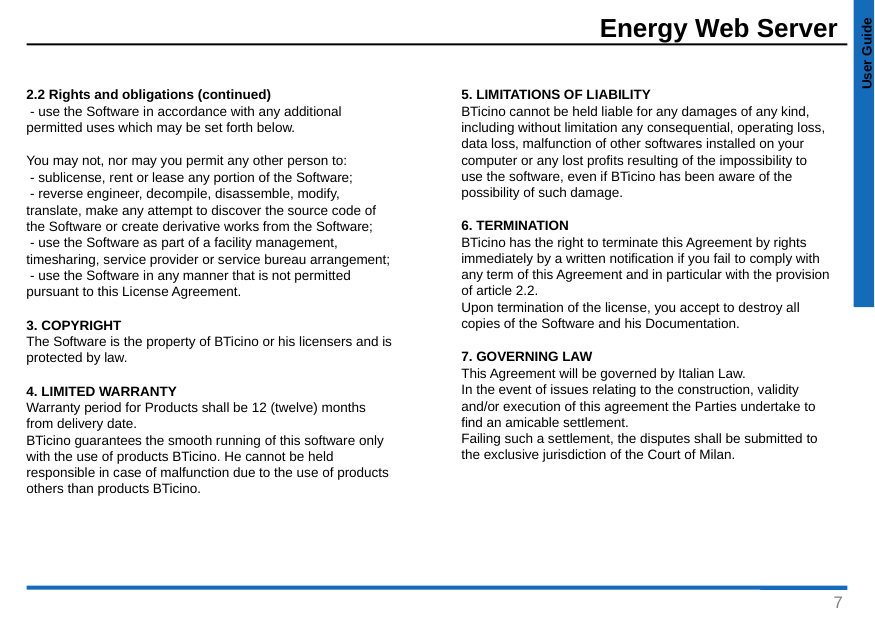

2.2 Rights and obligations (continued)
 - use the Software in accordance with any additional permitted uses which may be set forth below.

You may not, nor may you permit any other person to:
 - sublicense, rent or lease any portion of the Software;
 - reverse engineer, decompile, disassemble, modify, translate, make any attempt to discover the source code of the Software or create derivative works from the Software;
 - use the Software as part of a facility management, timesharing, service provider or service bureau arrangement;
 - use the Software in any manner that is not permitted pursuant to this License Agreement.

3. COPYRIGHT
The Software is the property of BTicino or his licensers and is protected by law.

4. LIMITED WARRANTY
Warranty period for Products shall be 12 (twelve) months from delivery date.
BTicino guarantees the smooth running of this software only with the use of products BTicino. He cannot be held responsible in case of malfunction due to the use of products others than products BTicino.

5. LIMITATIONS OF LIABILITY
BTicino cannot be held liable for any damages of any kind, including without limitation any consequential, operating loss, data loss, malfunction of other softwares installed on your computer or any lost profits resulting of the impossibility to use the software, even if BTicino has been aware of the possibility of such damage.

6. TERMINATION
BTicino has the right to terminate this Agreement by rights immediately by a written notification if you fail to comply with any term of this Agreement and in particular with the provision of article 2.2.
Upon termination of the license, you accept to destroy all copies of the Software and his Documentation.

7. GOVERNING LAW
This Agreement will be governed by Italian Law.
In the event of issues relating to the construction, validity and/or execution of this agreement the Parties undertake to find an amicable settlement.
Failing such a settlement, the disputes shall be submitted to the exclusive jurisdiction of the Court of Milan.